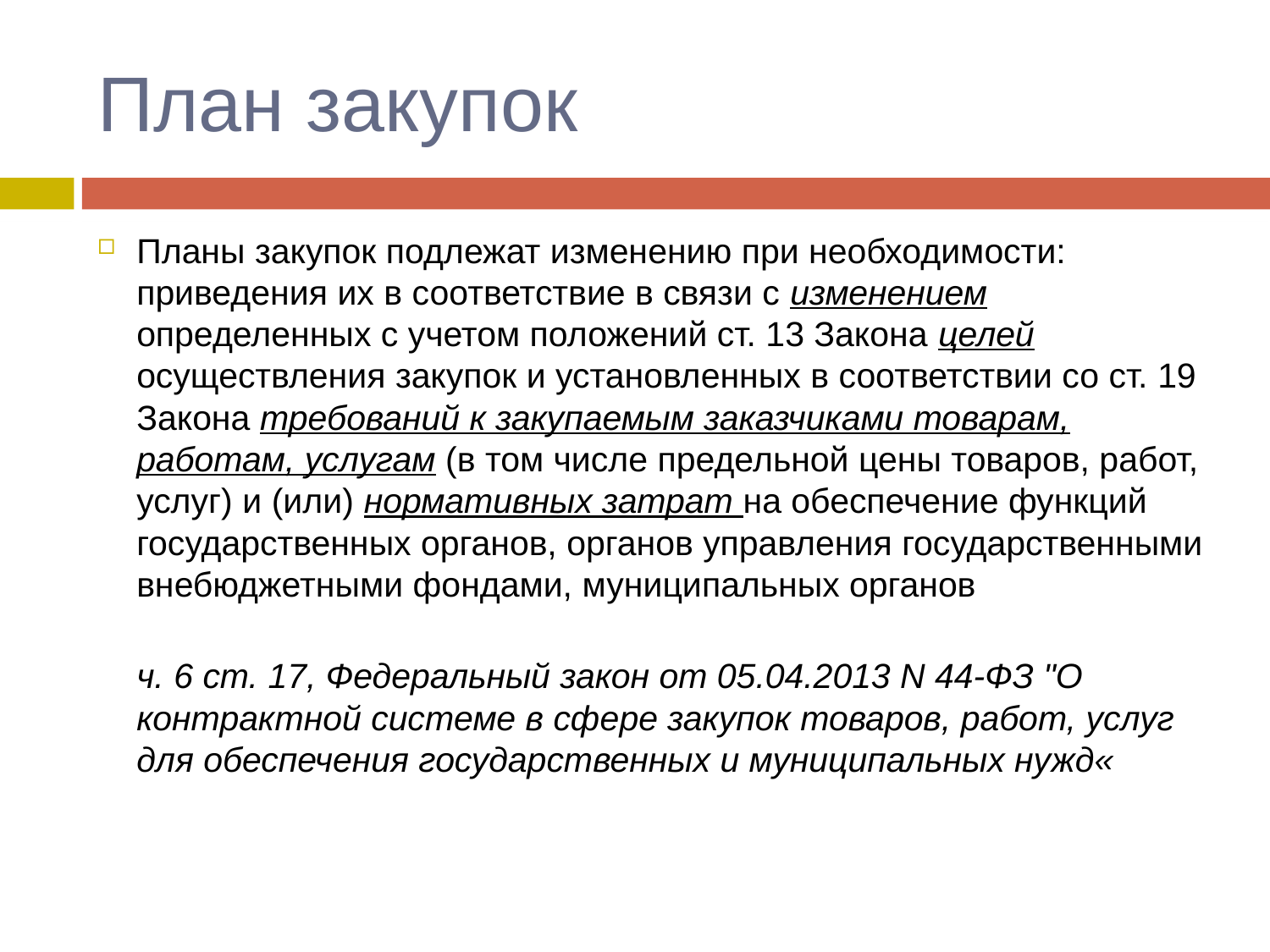

# План закупок
Планы закупок подлежат изменению при необходимости: приведения их в соответствие в связи с изменением определенных с учетом положений ст. 13 Закона целей осуществления закупок и установленных в соответствии со ст. 19 Закона требований к закупаемым заказчиками товарам, работам, услугам (в том числе предельной цены товаров, работ, услуг) и (или) нормативных затрат на обеспечение функций государственных органов, органов управления государственными внебюджетными фондами, муниципальных органов
ч. 6 ст. 17, Федеральный закон от 05.04.2013 N 44-ФЗ "О контрактной системе в сфере закупок товаров, работ, услуг для обеспечения государственных и муниципальных нужд«